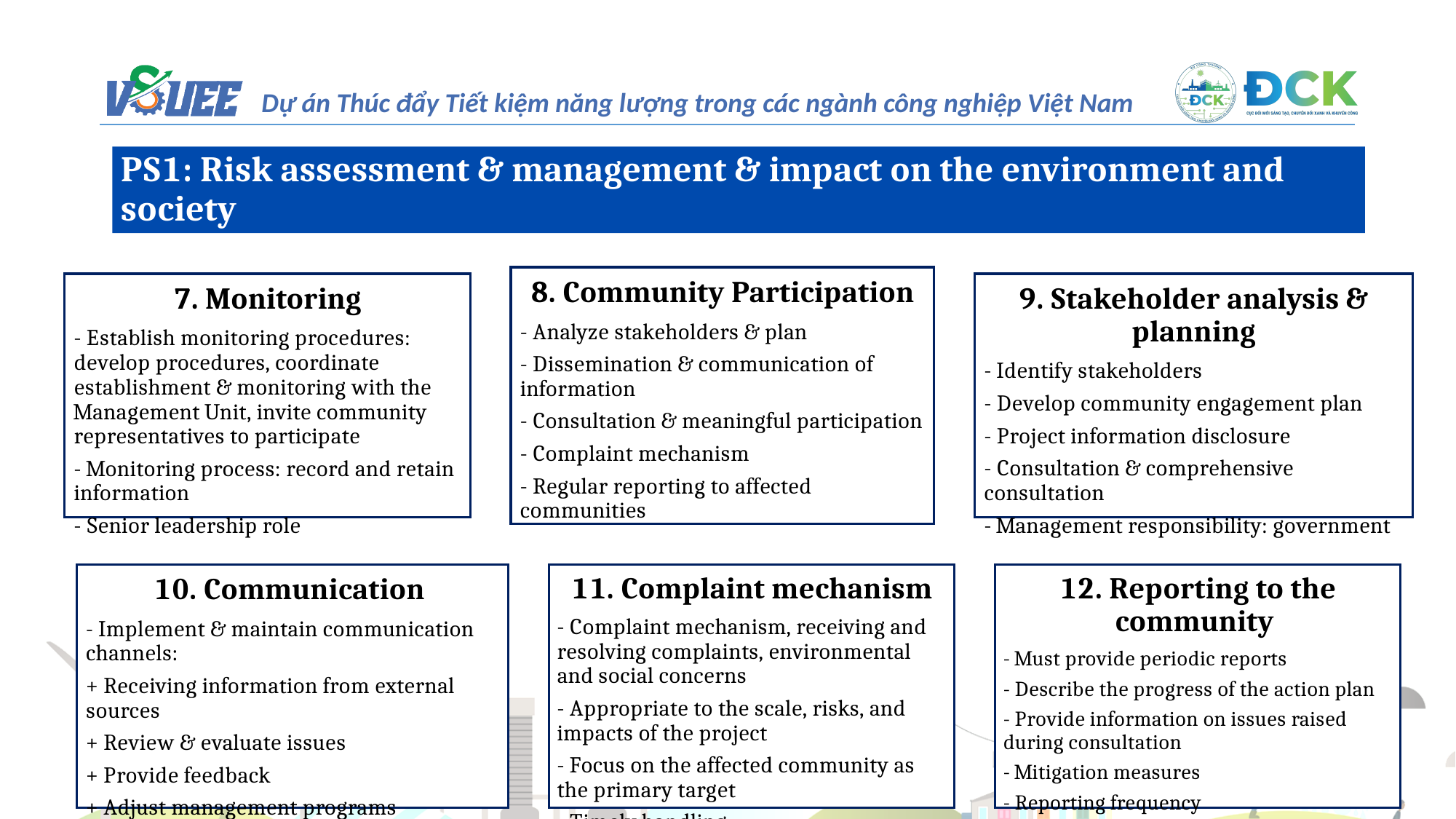

PS1: Risk assessment & management & impact on the environment and society

8. Community Participation
- Analyze stakeholders & plan
- Dissemination & communication of information
- Consultation & meaningful participation
- Complaint mechanism
- Regular reporting to affected communities

7. Monitoring
- Establish monitoring procedures: develop procedures, coordinate establishment & monitoring with the Management Unit, invite community representatives to participate
- Monitoring process: record and retain information
- Senior leadership role

9. Stakeholder analysis & planning
- Identify stakeholders
- Develop community engagement plan
- Project information disclosure
- Consultation & comprehensive consultation
- Management responsibility: government

10. Communication
- Implement & maintain communication channels:
+ Receiving information from external sources
+ Review & evaluate issues
+ Provide feedback
+ Adjust management programs

11. Complaint mechanism
- Complaint mechanism, receiving and resolving complaints, environmental and social concerns
- Appropriate to the scale, risks, and impacts of the project
- Focus on the affected community as the primary target
- Timely handling

12. Reporting to the community
- Must provide periodic reports
- Describe the progress of the action plan
- Provide information on issues raised during consultation
- Mitigation measures
- Reporting frequency
17